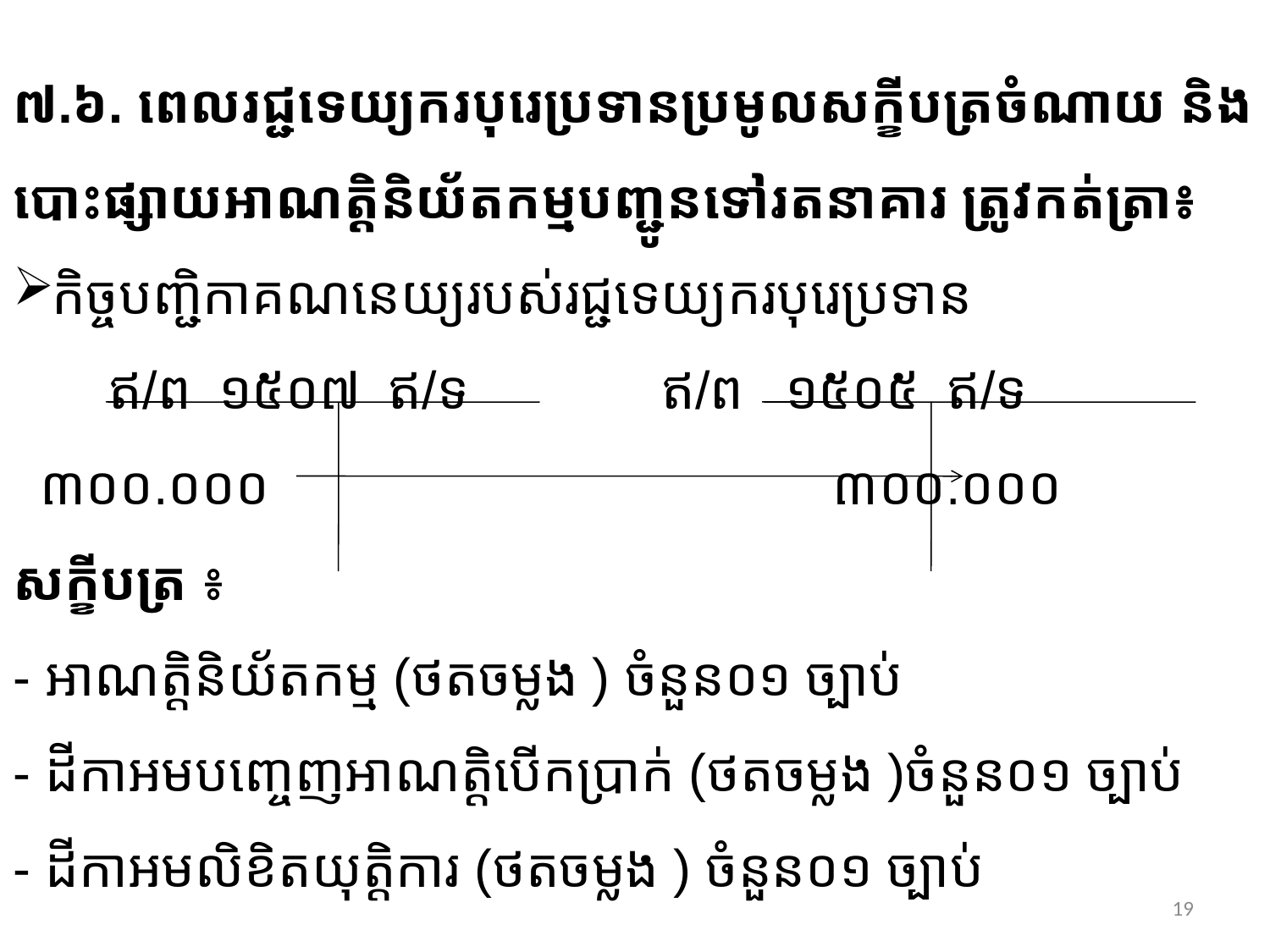

#
៧.៦. ពេលរជ្ជទេយ្យករបុរេប្រទានប្រមូលសក្ខីបត្រចំណាយ និងបោះផ្សាយអាណត្តិនិយ័តកម្មបញ្ជូនទៅរតនាគារ ត្រូវកត់ត្រា៖
កិច្ចបញ្ជិកាគណនេយ្យរបស់រជ្ជទេយ្យករបុរេប្រទាន
       ឥ/ព  ១៥០៧  ឥ/ទ              ឥ/ព   ១៥០៥  ឥ/ទ
  ៣០០.០០០                        ​                 ៣០០.០០០
សក្ខីបត្រ ៖
- អាណត្តិនិយ័តកម្ម (ថតចម្លង ) ចំនួន០១ ច្បាប់
-​ ដីកាអមបញ្ចេញអាណត្តិបើកប្រាក់ (ថតចម្លង )ចំនួន០១ ច្បាប់
- ដីកាអមលិខិតយុត្តិការ (ថតចម្លង ) ចំនួន០១ ច្បាប់

19